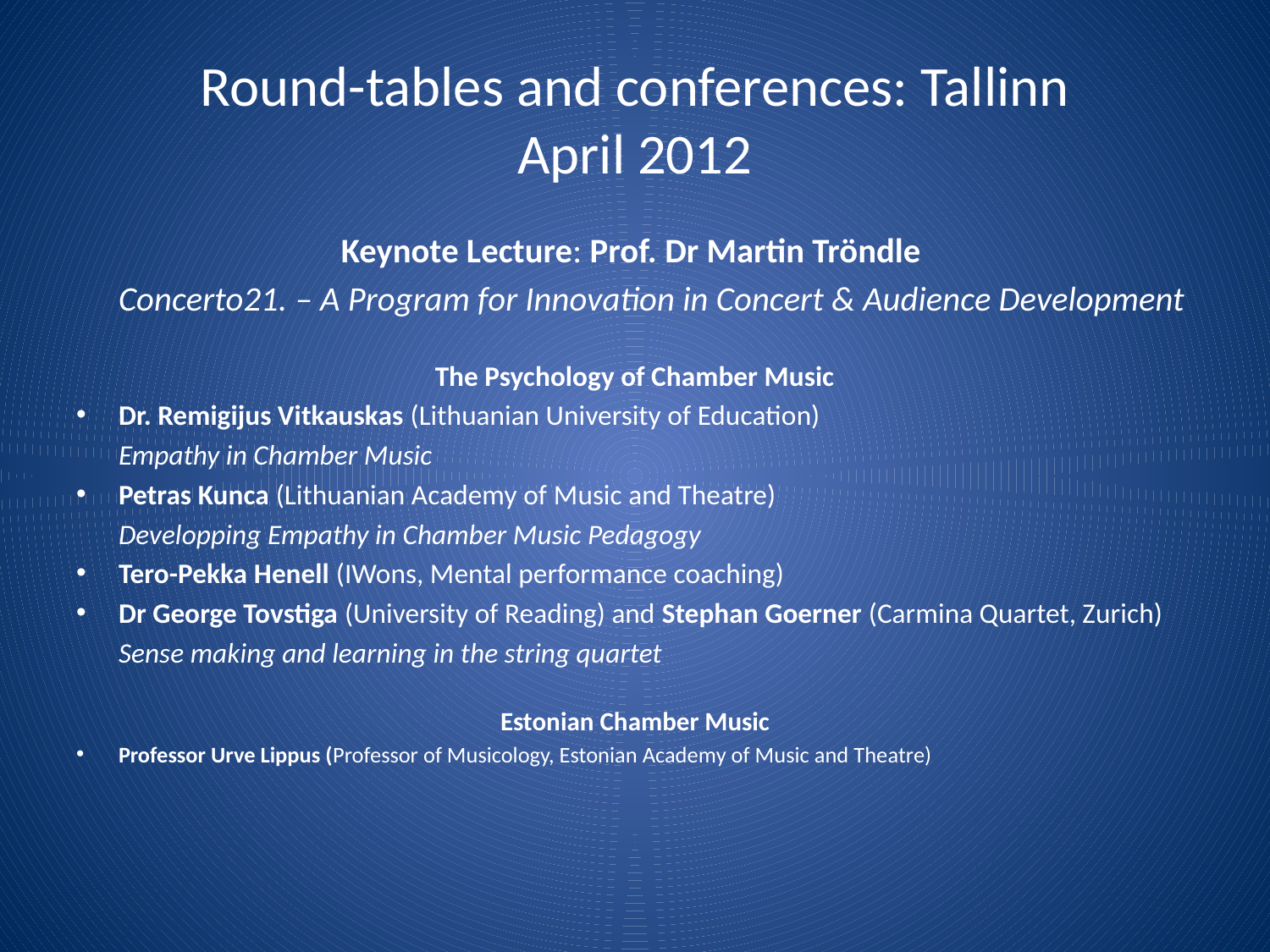

# Round-tables and conferences: Tallinn April 2012
Keynote Lecture: Prof. Dr Martin Tröndle
	Concerto21. – A Program for Innovation in Concert & Audience Development

The Psychology of Chamber Music
Dr. Remigijus Vitkauskas (Lithuanian University of Education)
	Empathy in Chamber Music
Petras Kunca (Lithuanian Academy of Music and Theatre)
	Developping Empathy in Chamber Music Pedagogy
Tero-Pekka Henell (IWons, Mental performance coaching)
Dr George Tovstiga (University of Reading) and Stephan Goerner (Carmina Quartet, Zurich)
	Sense making and learning in the string quartet

Estonian Chamber Music
Professor Urve Lippus (Professor of Musicology, Estonian Academy of Music and Theatre)